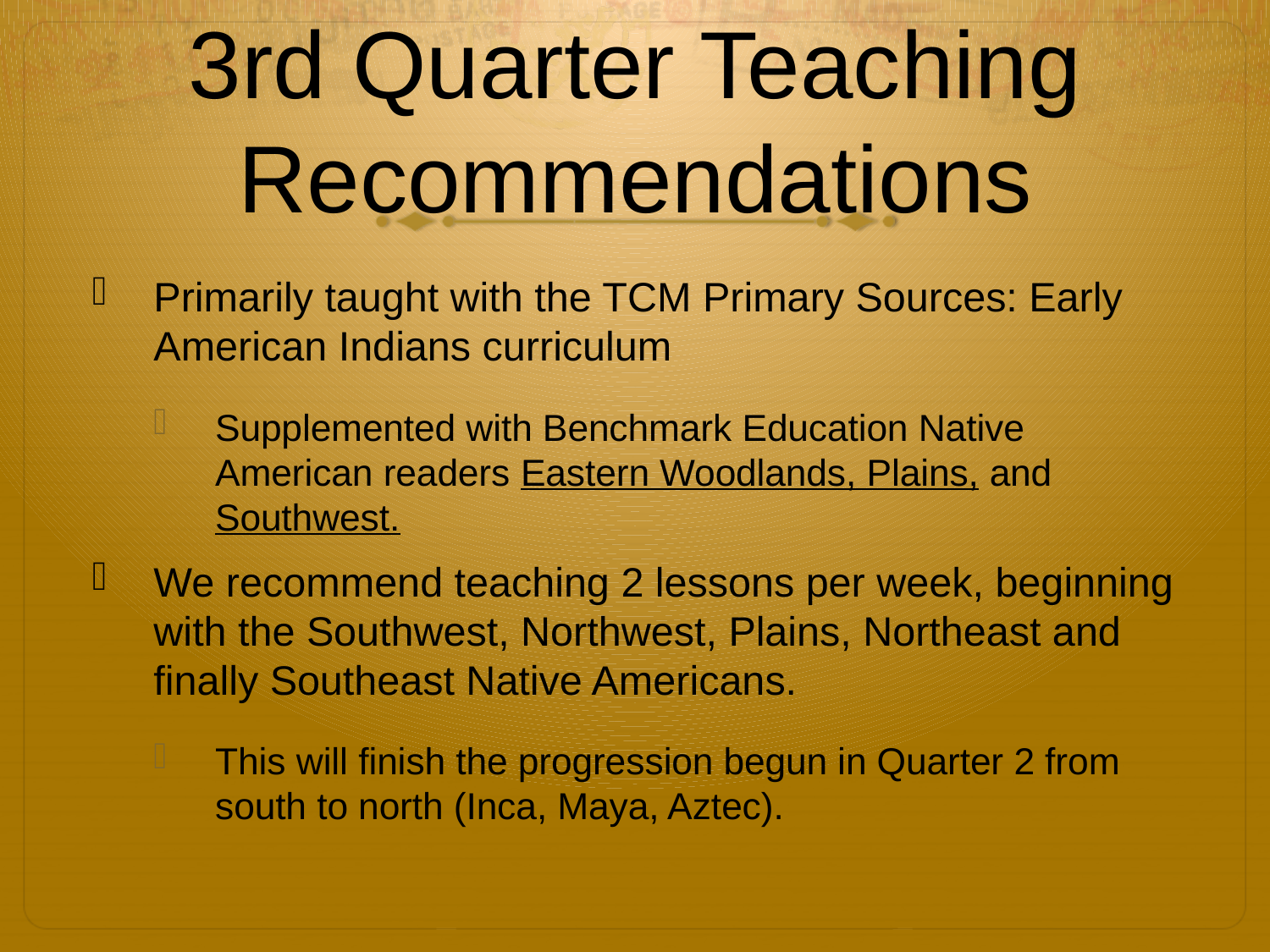

# 3rd Quarter Teaching Recommendations
Primarily taught with the TCM Primary Sources: Early American Indians curriculum
Supplemented with Benchmark Education Native American readers Eastern Woodlands, Plains, and Southwest.
We recommend teaching 2 lessons per week, beginning with the Southwest, Northwest, Plains, Northeast and finally Southeast Native Americans.
This will finish the progression begun in Quarter 2 from south to north (Inca, Maya, Aztec).